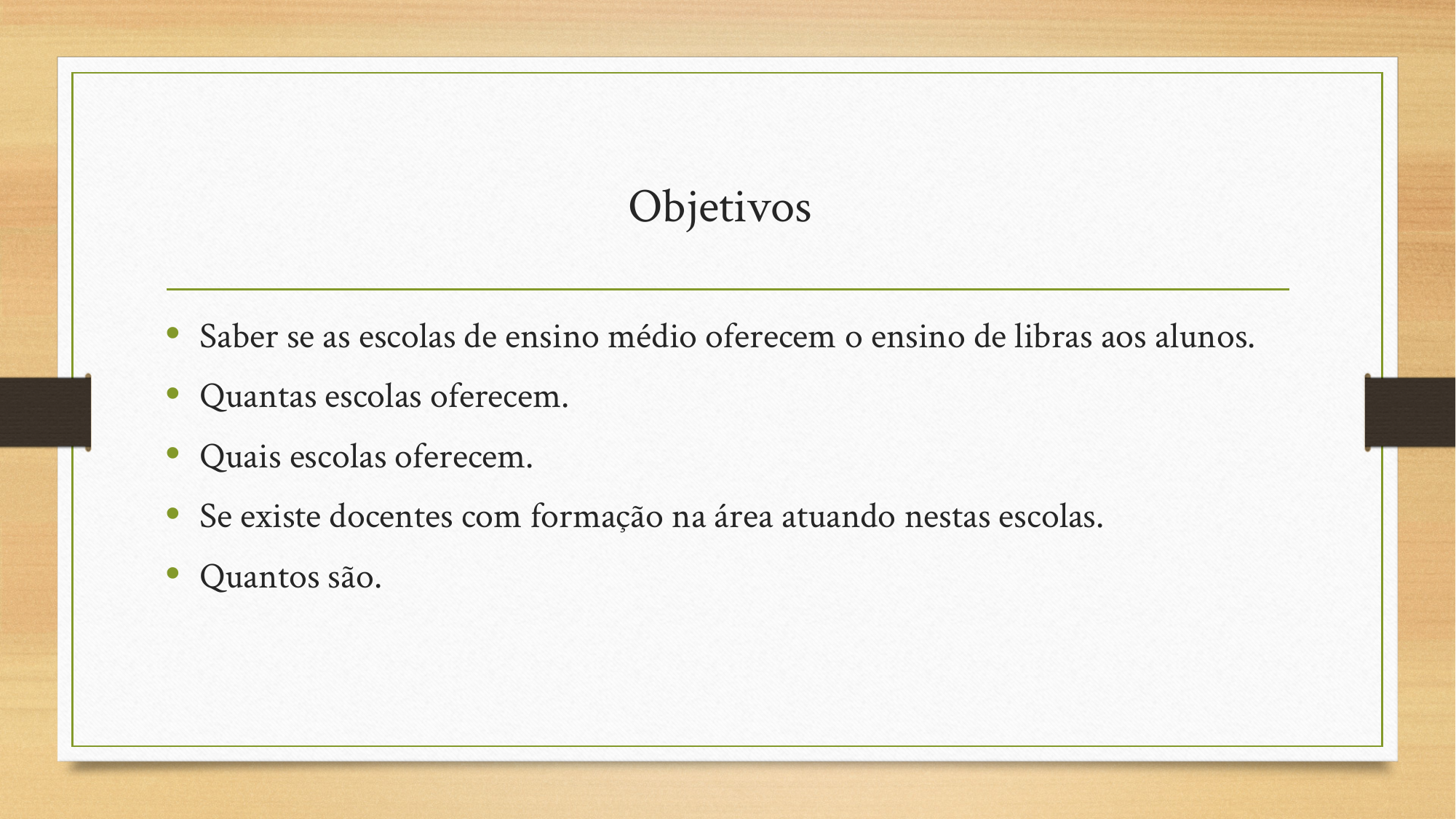

# Objetivos
Saber se as escolas de ensino médio oferecem o ensino de libras aos alunos.
Quantas escolas oferecem.
Quais escolas oferecem.
Se existe docentes com formação na área atuando nestas escolas.
Quantos são.